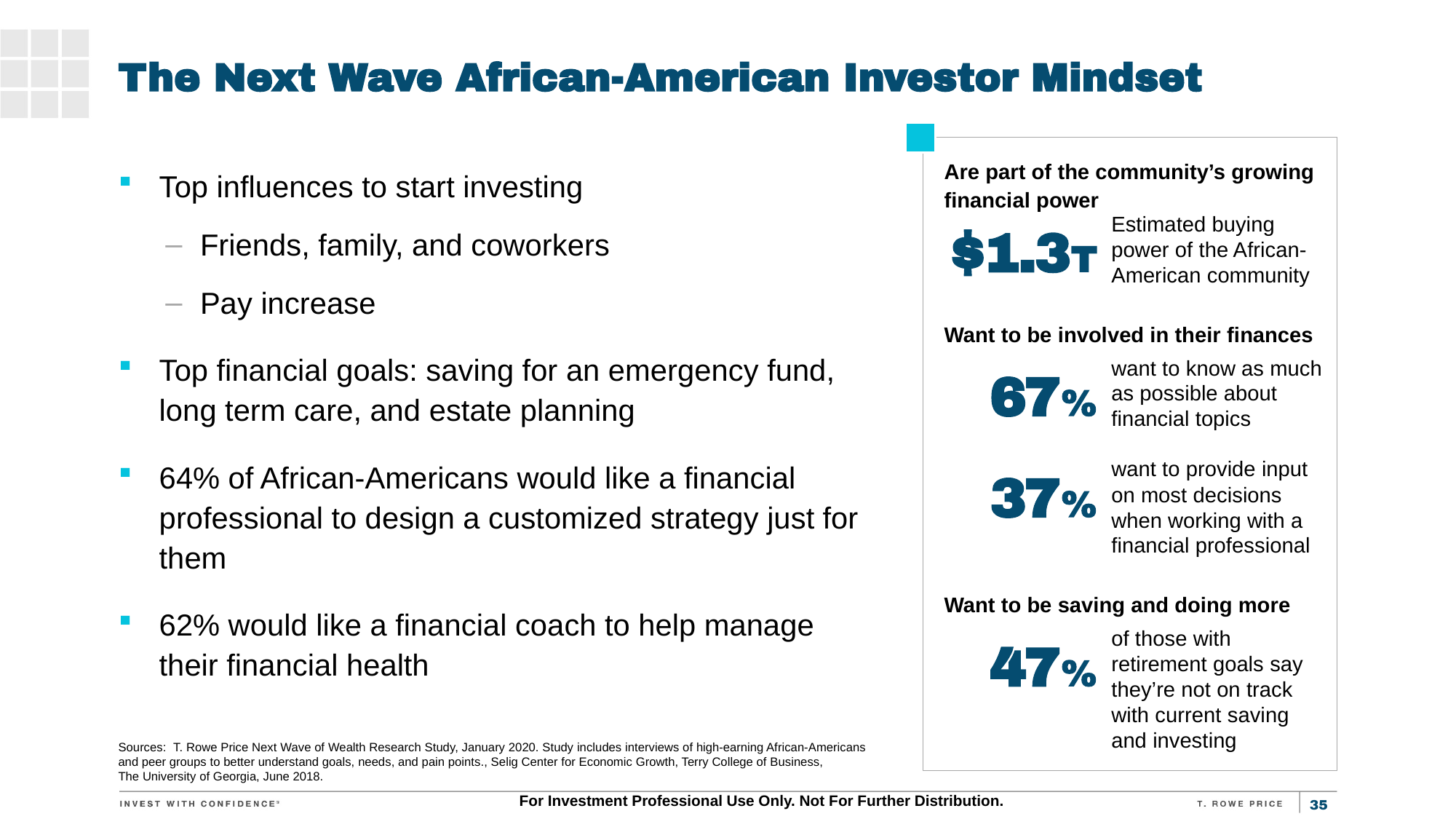

# The Next Wave African-American Investor Mindset

Are part of the community’s growing financial power
Top influences to start investing
Friends, family, and coworkers
Pay increase
Top financial goals: saving for an emergency fund, long term care, and estate planning
64% of African-Americans would like a financial professional to design a customized strategy just for them
62% would like a financial coach to help manage their financial health
$1.3T
Estimated buying power of the African-American community
Want to be involved in their finances
67%
want to know as much as possible about financial topics
37%
want to provide input on most decisions when working with a financial professional
Want to be saving and doing more
47%
of those with retirement goals say they’re not on track with current saving and investing

Sources:  T. Rowe Price Next Wave of Wealth Research Study, January 2020. Study includes interviews of high-earning African-Americans and peer groups to better understand goals, needs, and pain points., Selig Center for Economic Growth, Terry College of Business, The University of Georgia, June 2018.